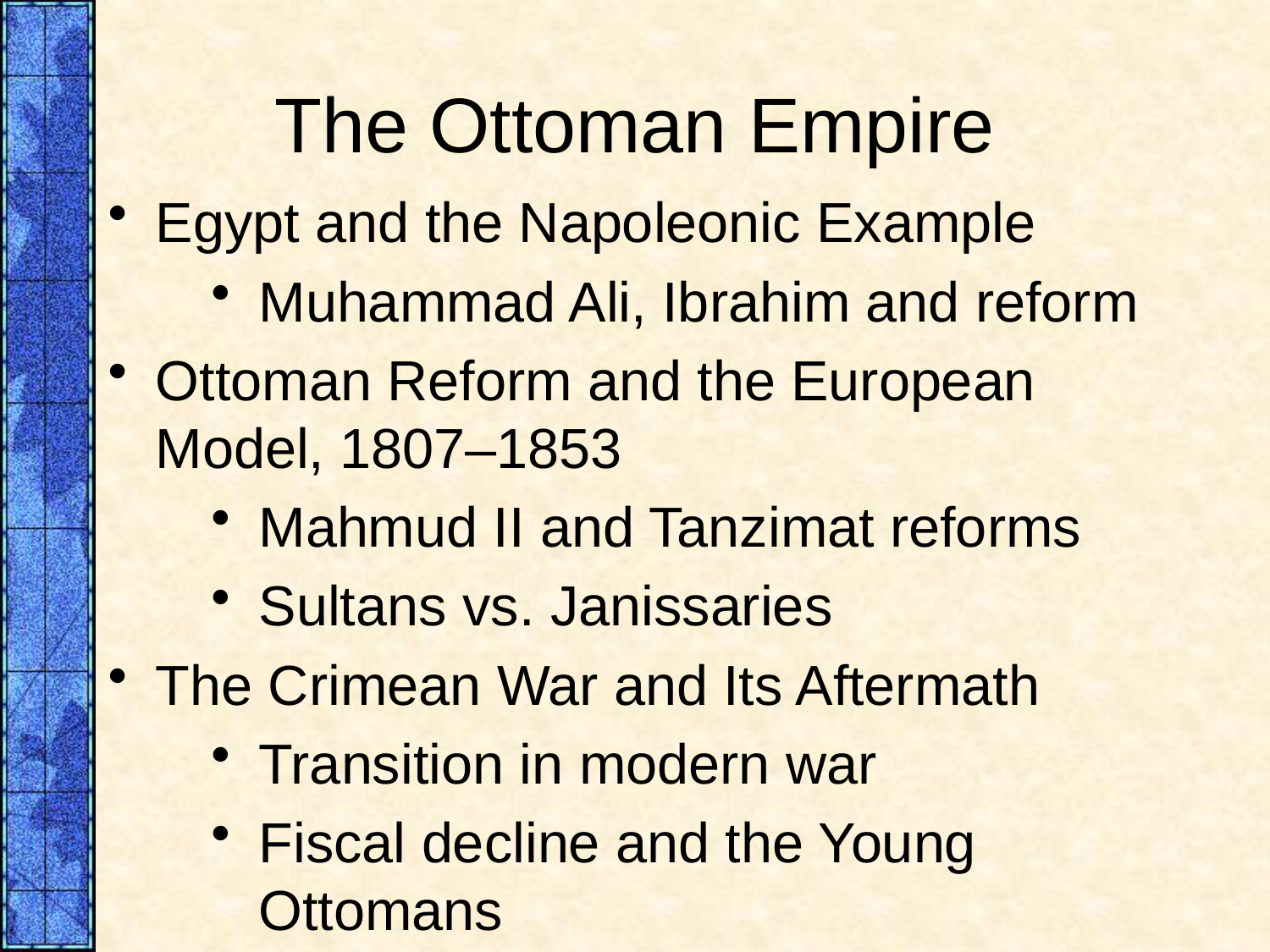

# The Ottoman Empire
Egypt and the Napoleonic Example
Muhammad Ali, Ibrahim and reform
Ottoman Reform and the European Model, 1807–1853
Mahmud II and Tanzimat reforms
Sultans vs. Janissaries
The Crimean War and Its Aftermath
Transition in modern war
Fiscal decline and the Young Ottomans